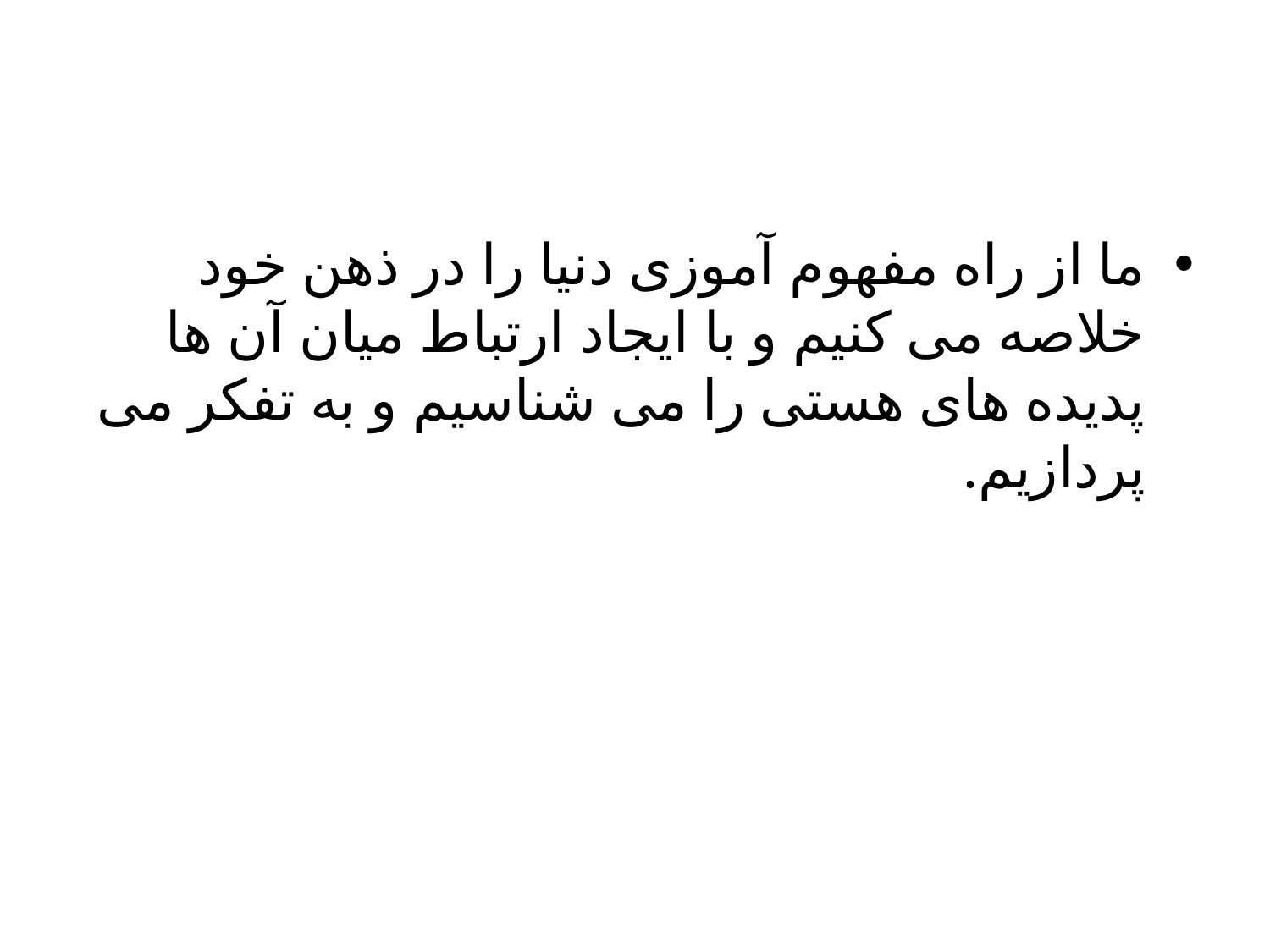

#
ما از راه مفهوم آموزی دنیا را در ذهن خود خلاصه می کنیم و با ایجاد ارتباط میان آن ها پدیده های هستی را می شناسیم و به تفکر می پردازیم.